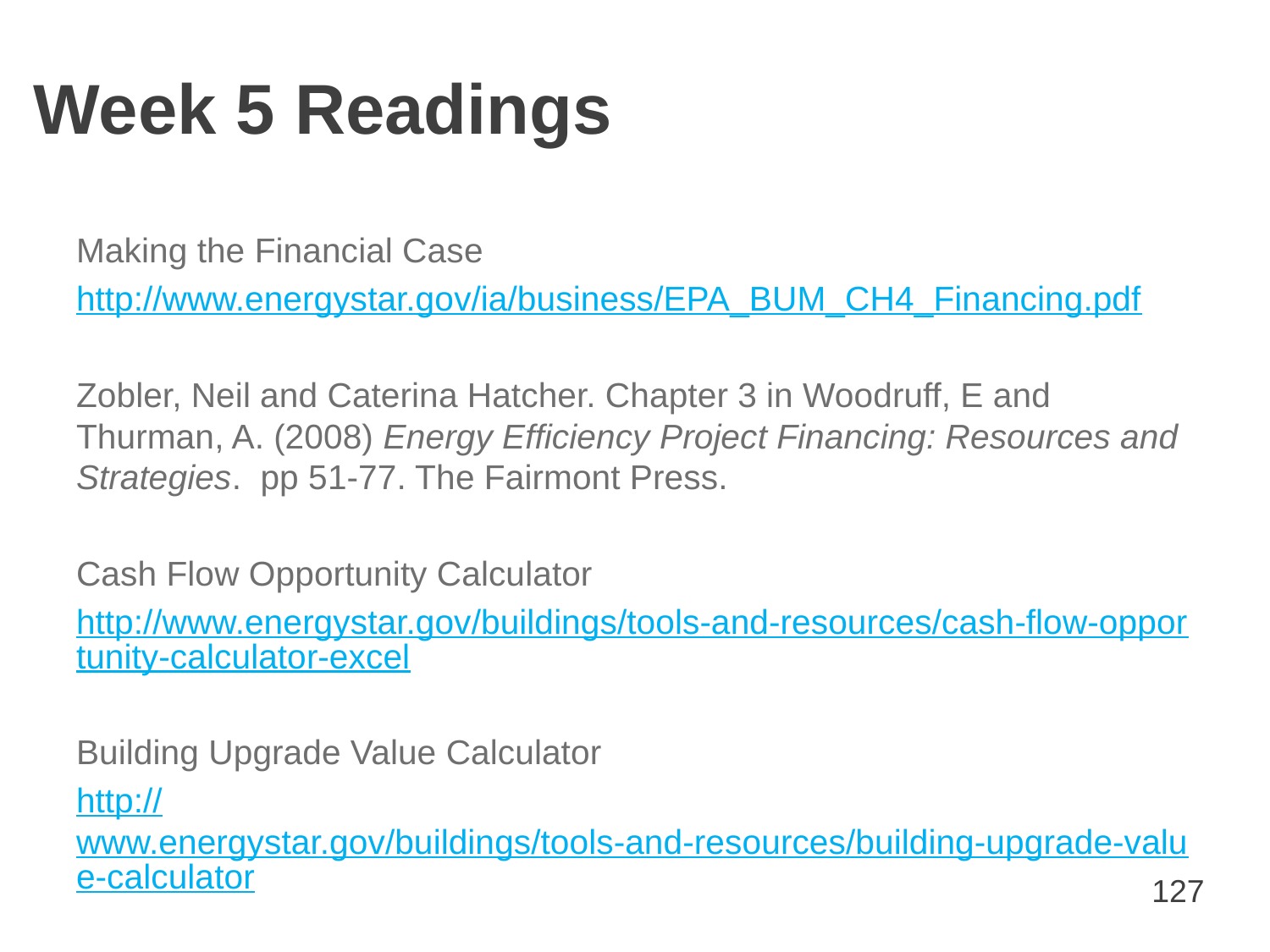

# Week 5 Readings
Making the Financial Case
http://www.energystar.gov/ia/business/EPA_BUM_CH4_Financing.pdf

Zobler, Neil and Caterina Hatcher. Chapter 3 in Woodruff, E and Thurman, A. (2008) Energy Efficiency Project Financing: Resources and Strategies.  pp 51-77. The Fairmont Press.

Cash Flow Opportunity Calculator
http://www.energystar.gov/buildings/tools-and-resources/cash-flow-opportunity-calculator-excel

Building Upgrade Value Calculator
http://www.energystar.gov/buildings/tools-and-resources/building-upgrade-value-calculator